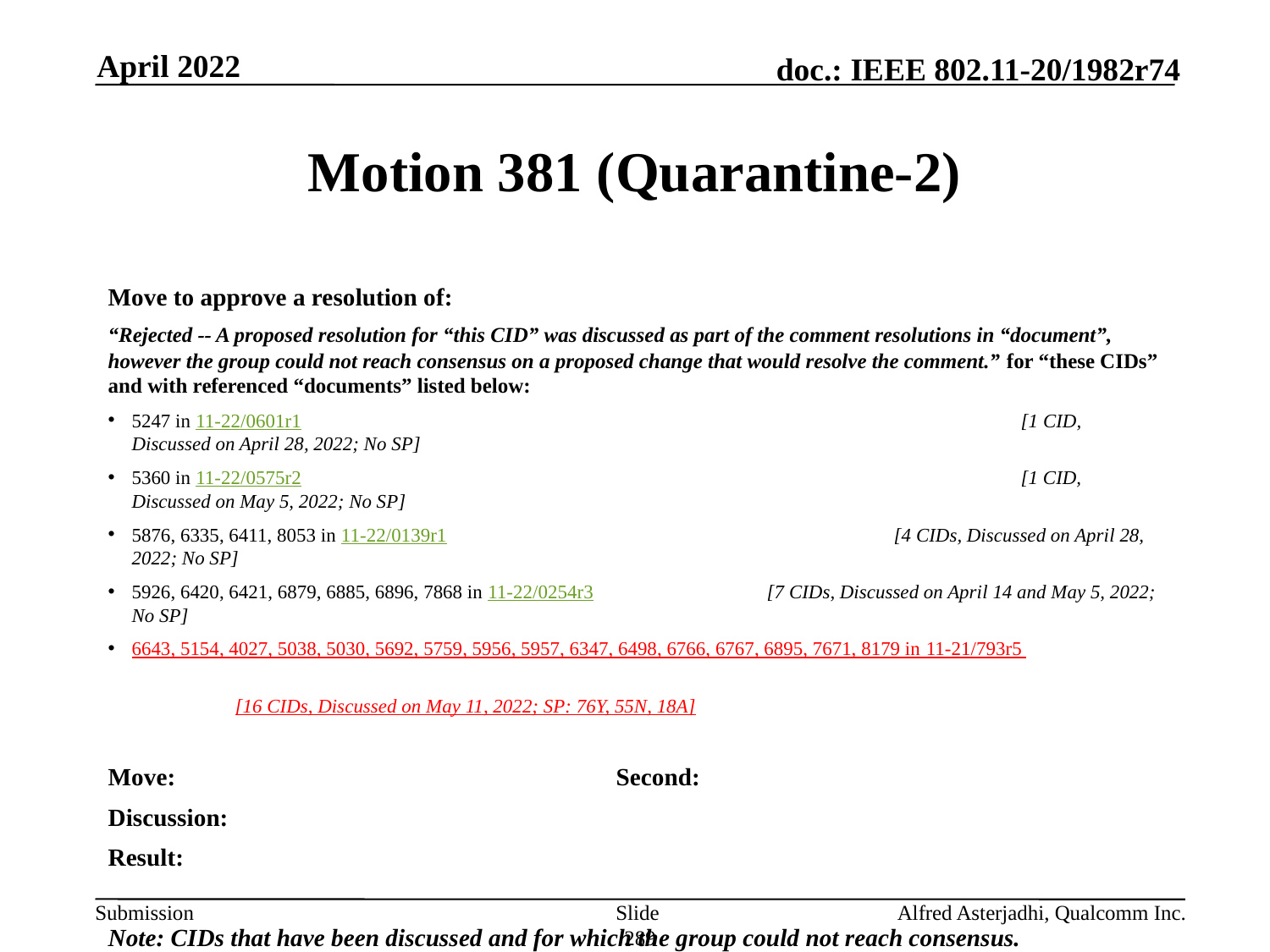

April 2022
# Motion 381 (Quarantine-2)
Move to approve a resolution of:
“Rejected -- A proposed resolution for “this CID” was discussed as part of the comment resolutions in “document”, however the group could not reach consensus on a proposed change that would resolve the comment.” for “these CIDs” and with referenced “documents” listed below:
5247 in 11-22/0601r1 						[1 CID, Discussed on April 28, 2022; No SP]
5360 in 11-22/0575r2 						[1 CID, Discussed on May 5, 2022; No SP]
5876, 6335, 6411, 8053 in 11-22/0139r1 				[4 CIDs, Discussed on April 28, 2022; No SP]
5926, 6420, 6421, 6879, 6885, 6896, 7868 in 11-22/0254r3 		[7 CIDs, Discussed on April 14 and May 5, 2022; No SP]
6643, 5154, 4027, 5038, 5030, 5692, 5759, 5956, 5957, 6347, 6498, 6766, 6767, 6895, 7671, 8179 in 11-21/793r5
									[16 CIDs, Discussed on May 11, 2022; SP: 76Y, 55N, 18A]

Move: 				Second:
Discussion:
Result:

Note: CIDs that have been discussed and for which the group could not reach consensus.
*Additions from Wednesday’s EVE MAC session.
Slide 289
Alfred Asterjadhi, Qualcomm Inc.